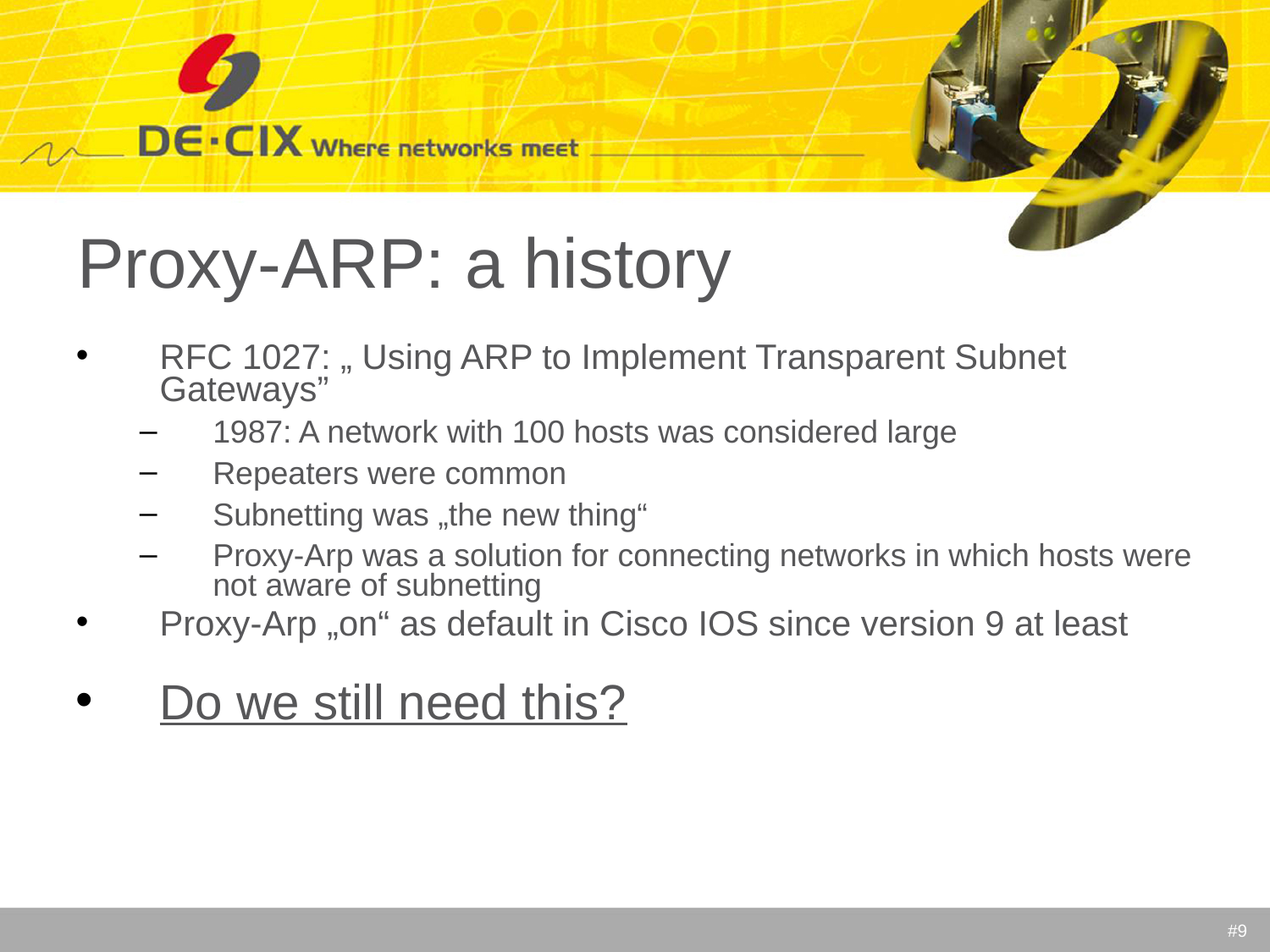

# Proxy-ARP: a history

RFC 1027: „ Using ARP to Implement Transparent Subnet Gateways”
1987: A network with 100 hosts was considered large
Repeaters were common
Subnetting was „the new thing“
Proxy-Arp was a solution for connecting networks in which hosts were not aware of subnetting
Proxy-Arp „on“ as default in Cisco IOS since version 9 at least
Do we still need this?
#9